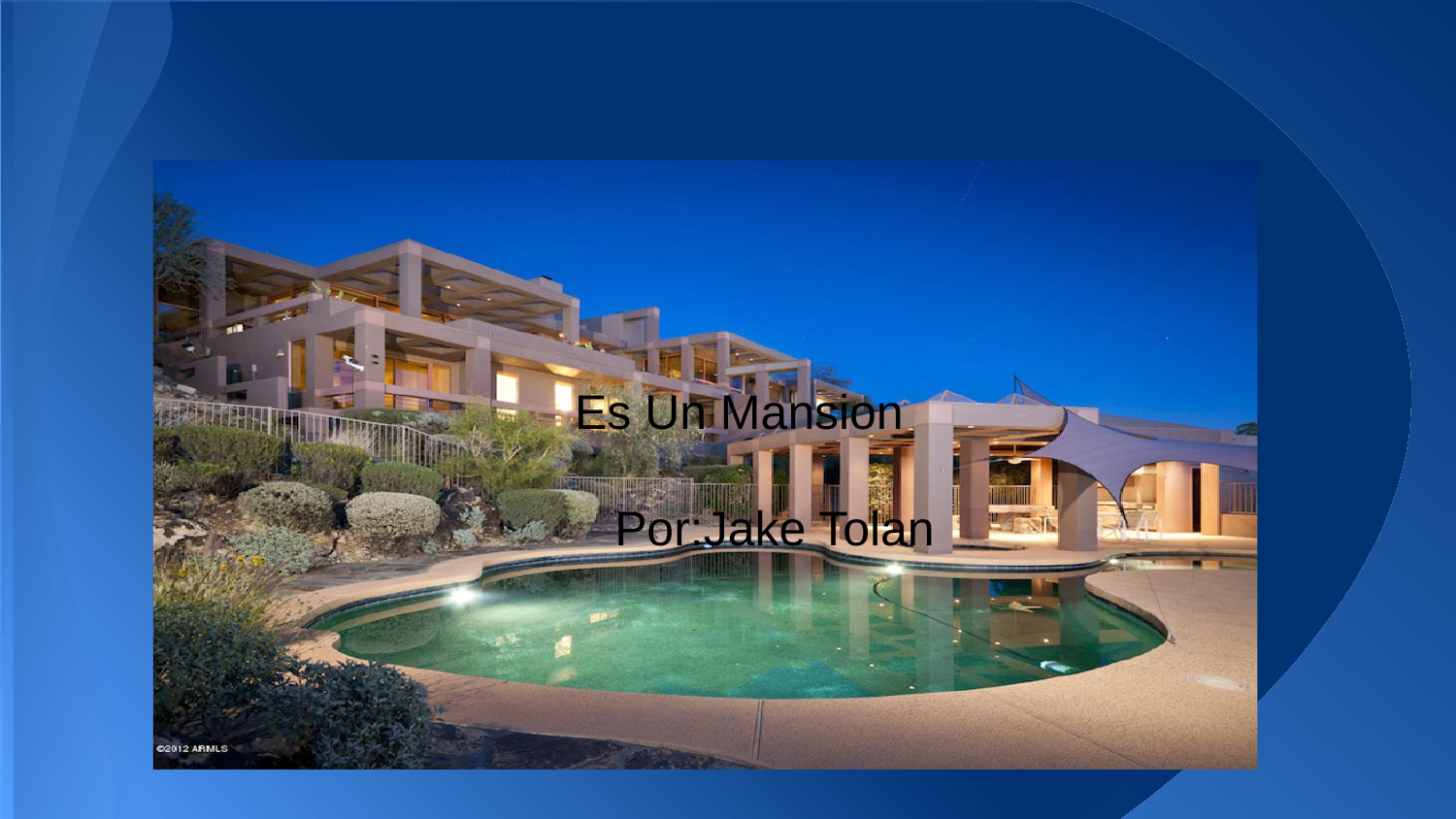

Es Un Mansion

                                 Por:Jake Tolan
# Mi Mansion

                      Por:Jake Tolan